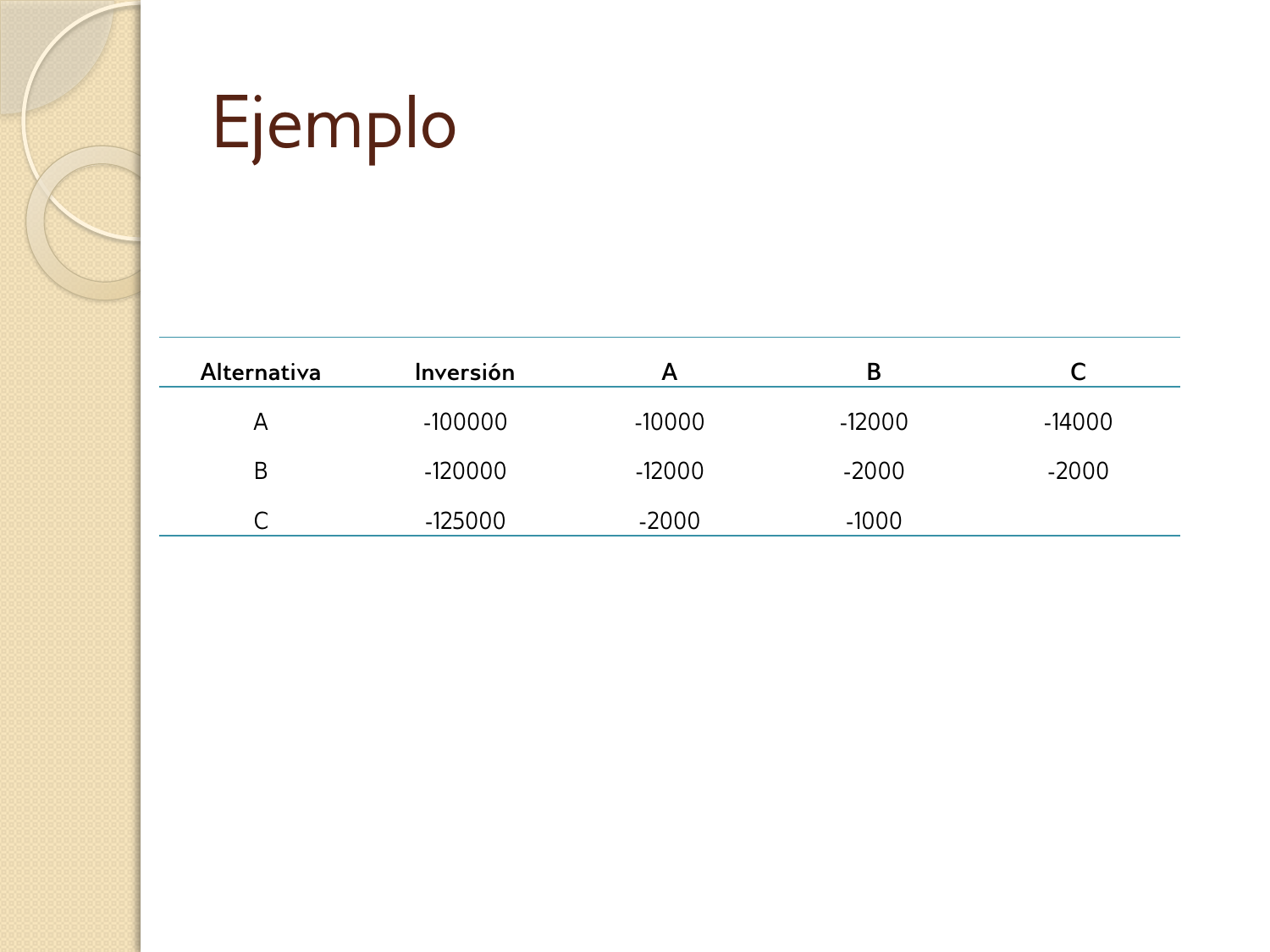

# Ejemplo
| Alternativa | Inversión | A | B | C |
| --- | --- | --- | --- | --- |
| A | -100000 | -10000 | -12000 | -14000 |
| B | -120000 | -12000 | -2000 | -2000 |
| C | -125000 | -2000 | -1000 |  |